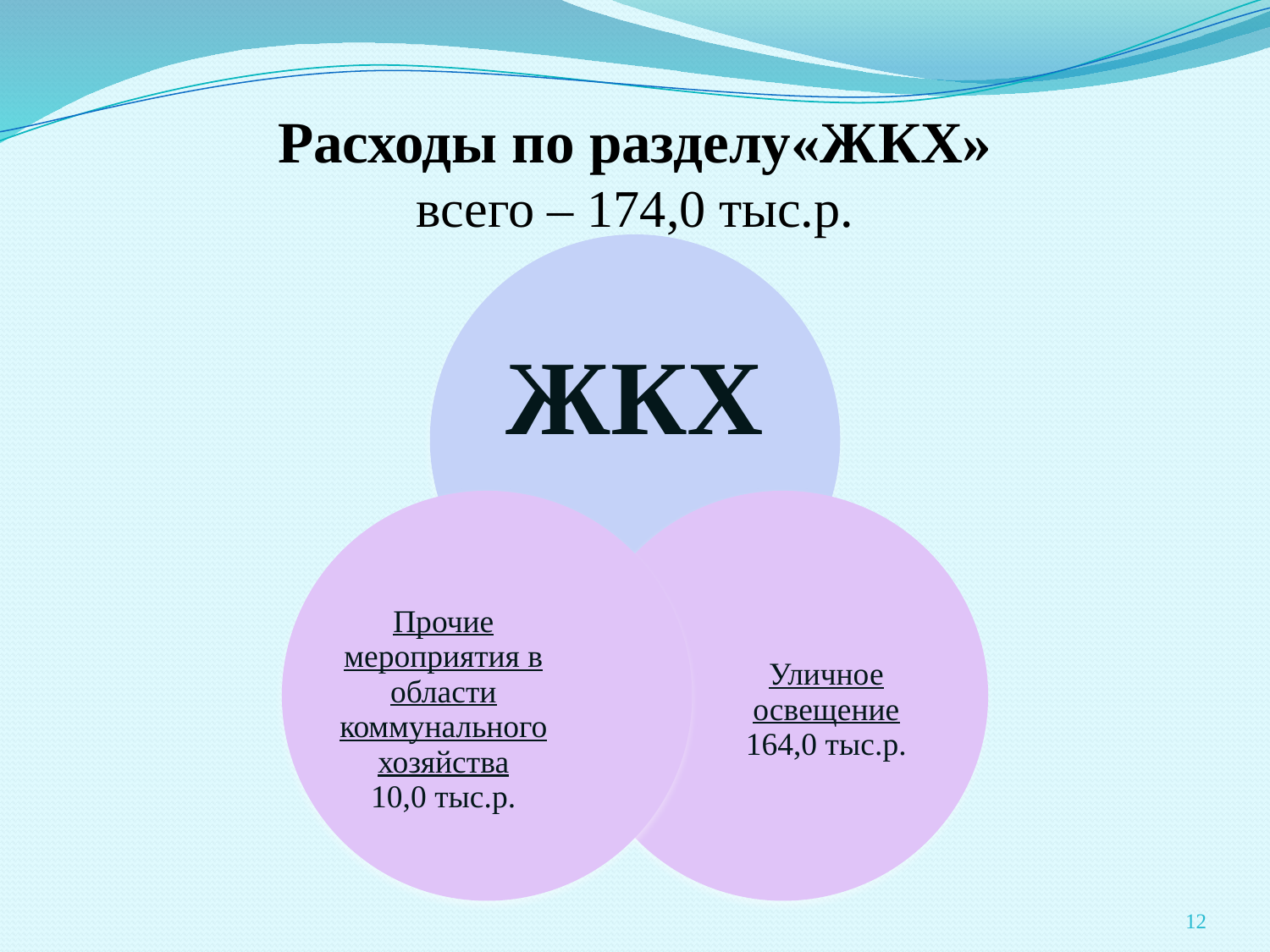

# Расходы по разделу«ЖКХ» всего – 174,0 тыс.р.
ЖКХ
Уличное освещение
164,0 тыс.р.
Прочие мероприятия в области коммунального хозяйства
10,0 тыс.р.
12